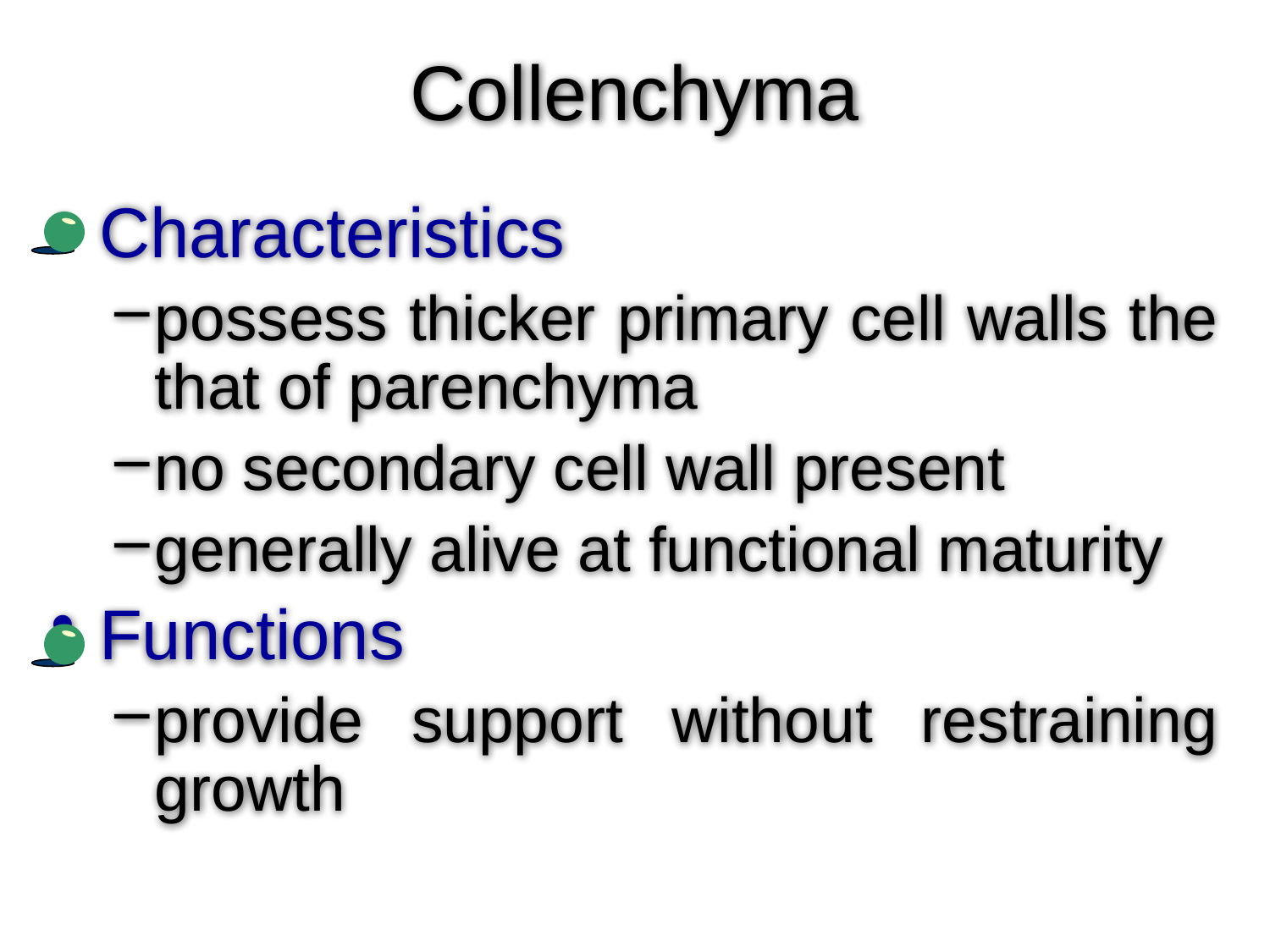

# Collenchyma
Characteristics
possess thicker primary cell walls the that of parenchyma
no secondary cell wall present
generally alive at functional maturity
Functions
provide support without restraining growth